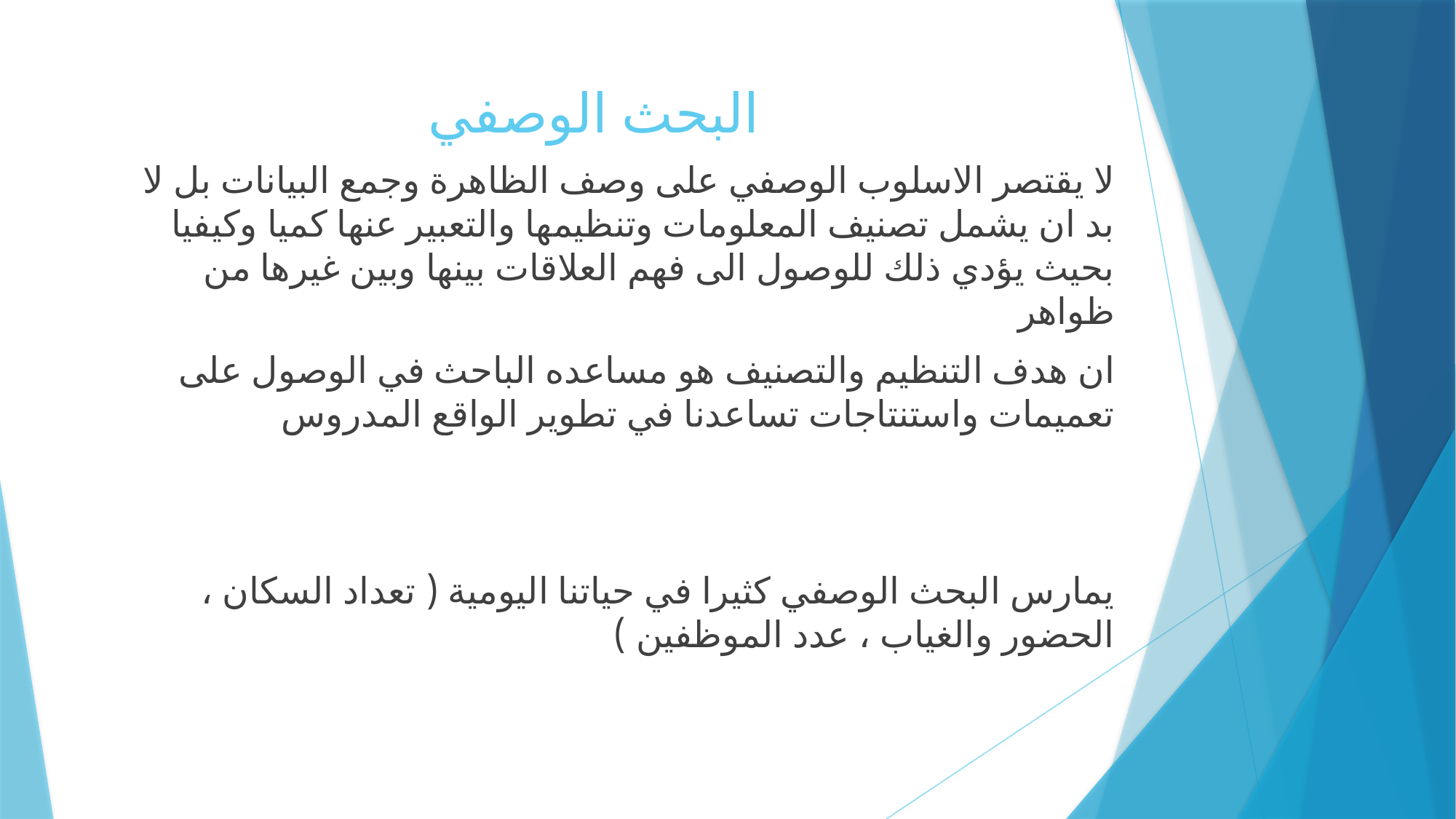

# البحث الوصفي
لا يقتصر الاسلوب الوصفي على وصف الظاهرة وجمع البيانات بل لا بد ان يشمل تصنيف المعلومات وتنظيمها والتعبير عنها كميا وكيفيا بحيث يؤدي ذلك للوصول الى فهم العلاقات بينها وبين غيرها من ظواهر
ان هدف التنظيم والتصنيف هو مساعده الباحث في الوصول على تعميمات واستنتاجات تساعدنا في تطوير الواقع المدروس

يمارس البحث الوصفي كثيرا في حياتنا اليومية ( تعداد السكان ، الحضور والغياب ، عدد الموظفين )